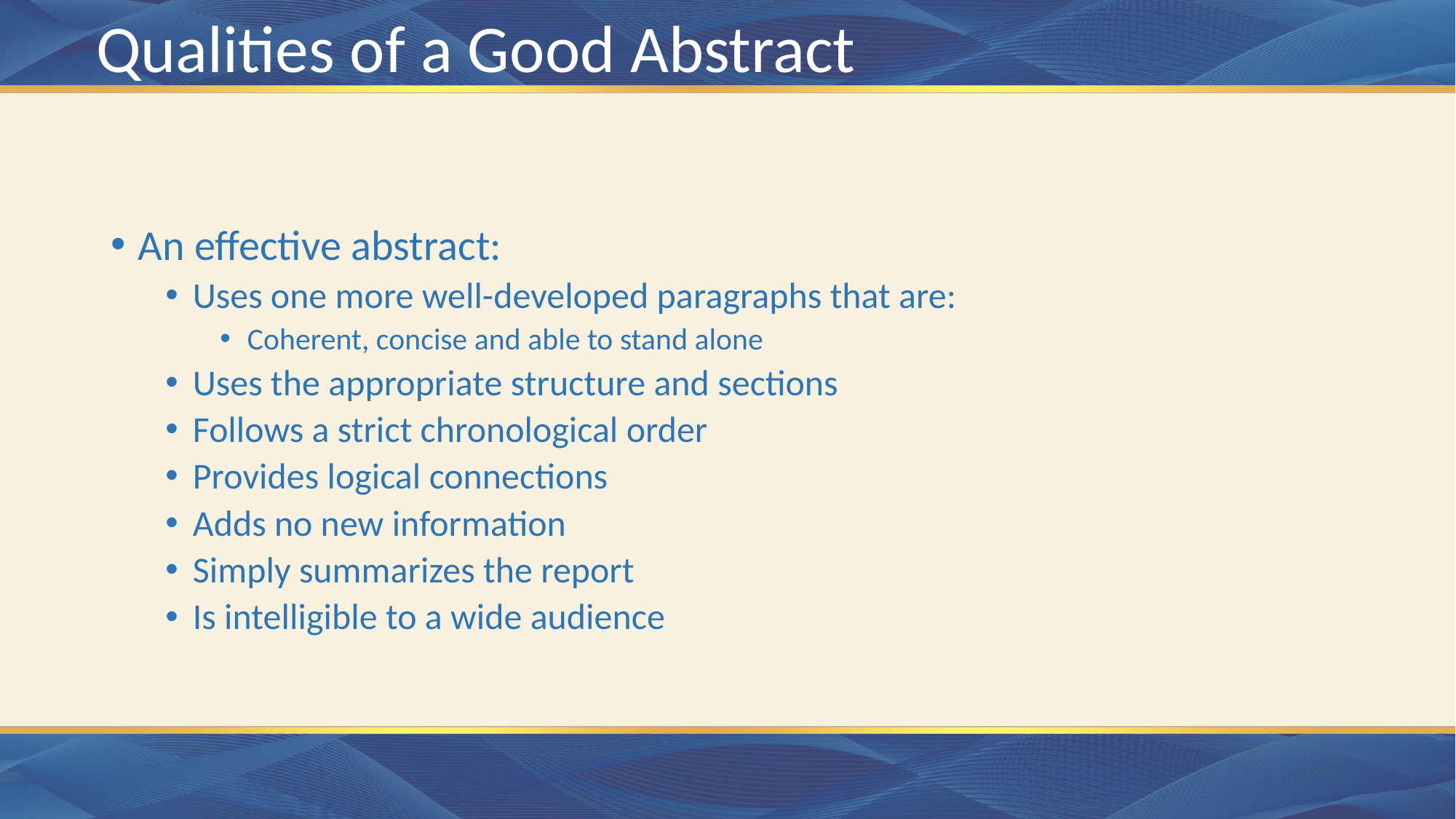

# Qualities of a Good Abstract
An effective abstract:
Uses one more well-developed paragraphs that are:
Coherent, concise and able to stand alone
Uses the appropriate structure and sections
Follows a strict chronological order
Provides logical connections
Adds no new information
Simply summarizes the report
Is intelligible to a wide audience